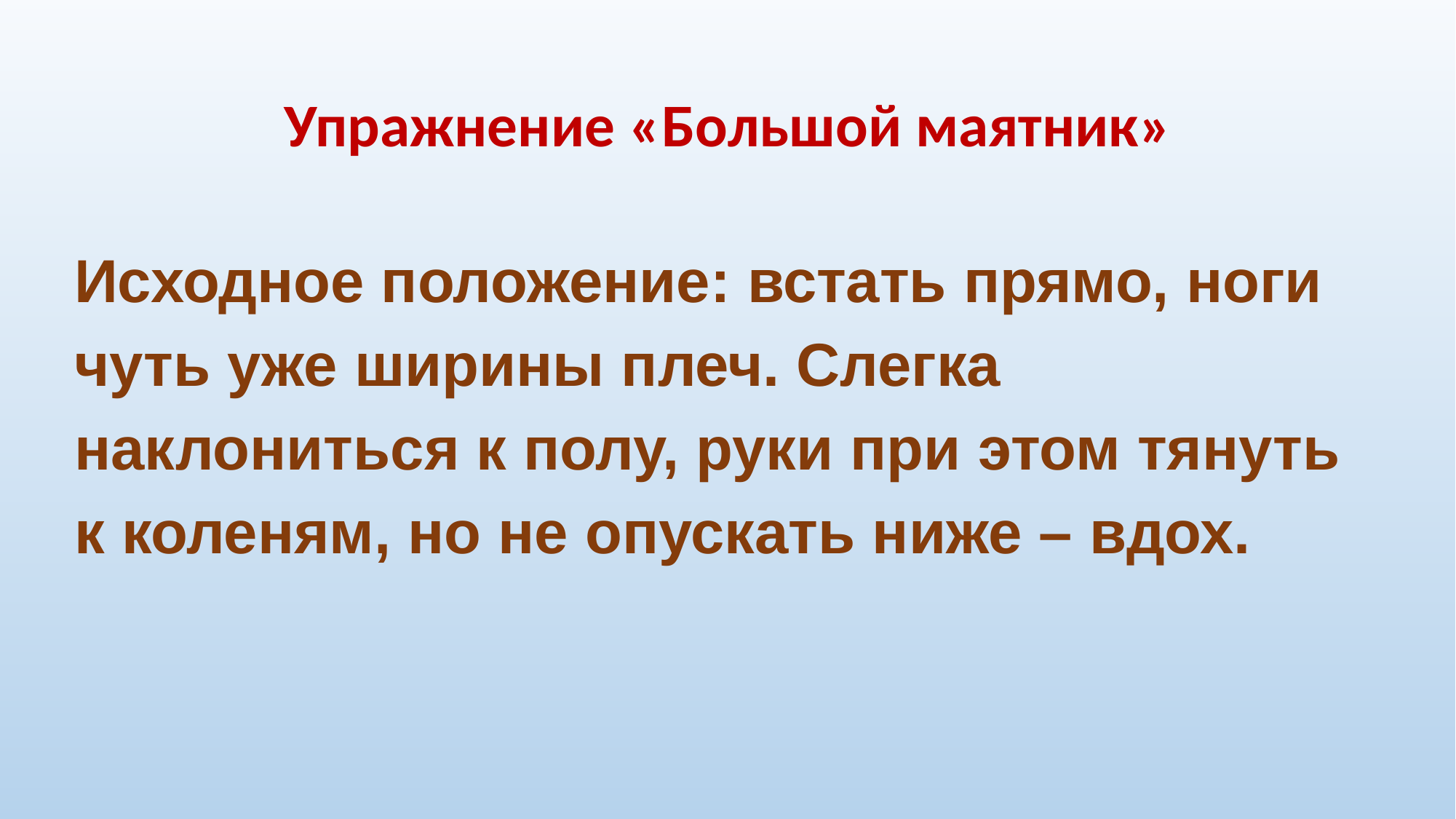

Упражнение «Большой маятник»
Исходное положение: встать прямо, ноги чуть уже ширины плеч. Слегка наклониться к полу, руки при этом тянуть к коленям, но не опускать ниже – вдох.